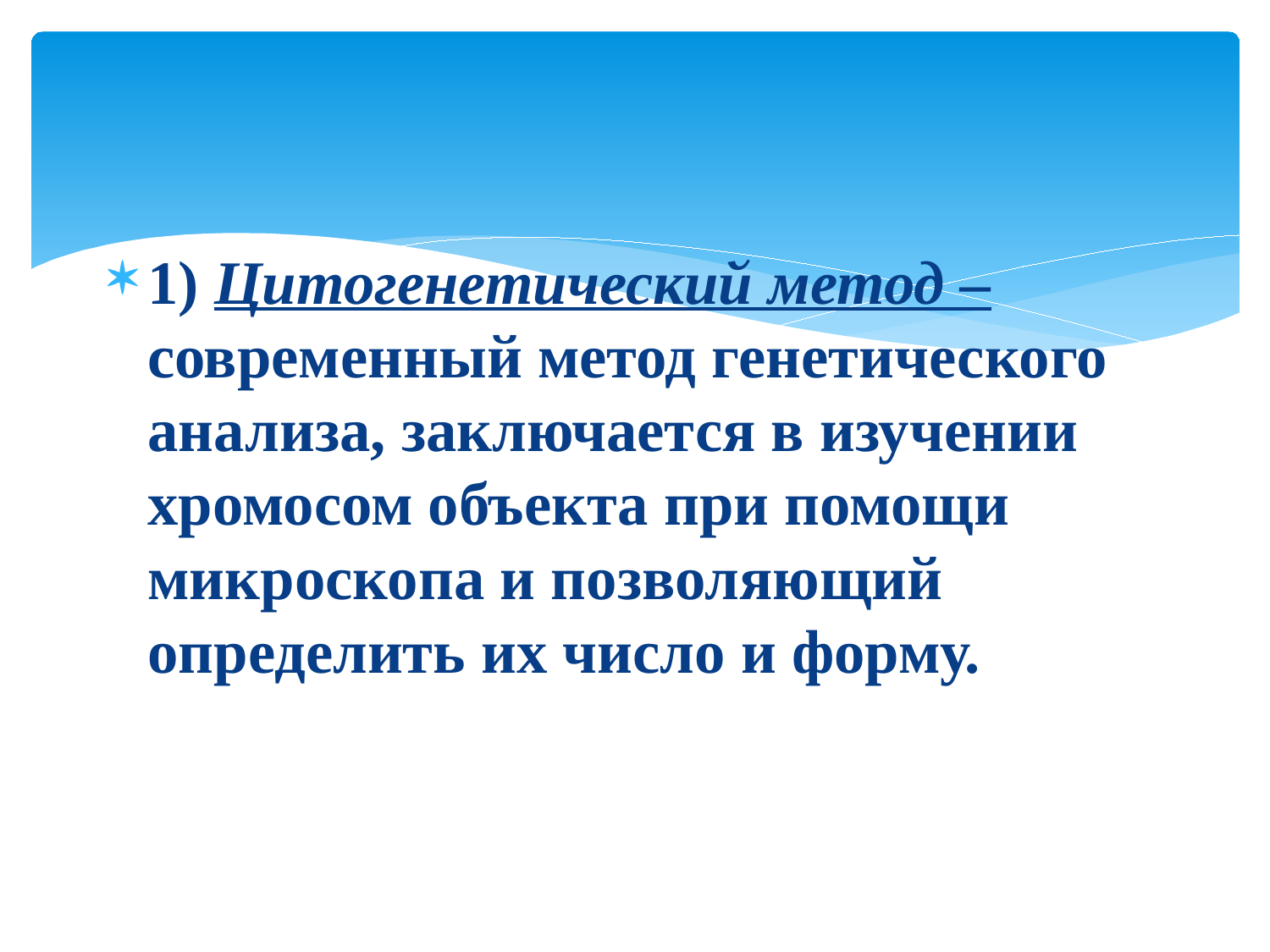

#
1) Цитогенетический метод – современный метод генетического анализа, заключается в изучении хромосом объекта при помощи микроскопа и позволяющий определить их число и форму.